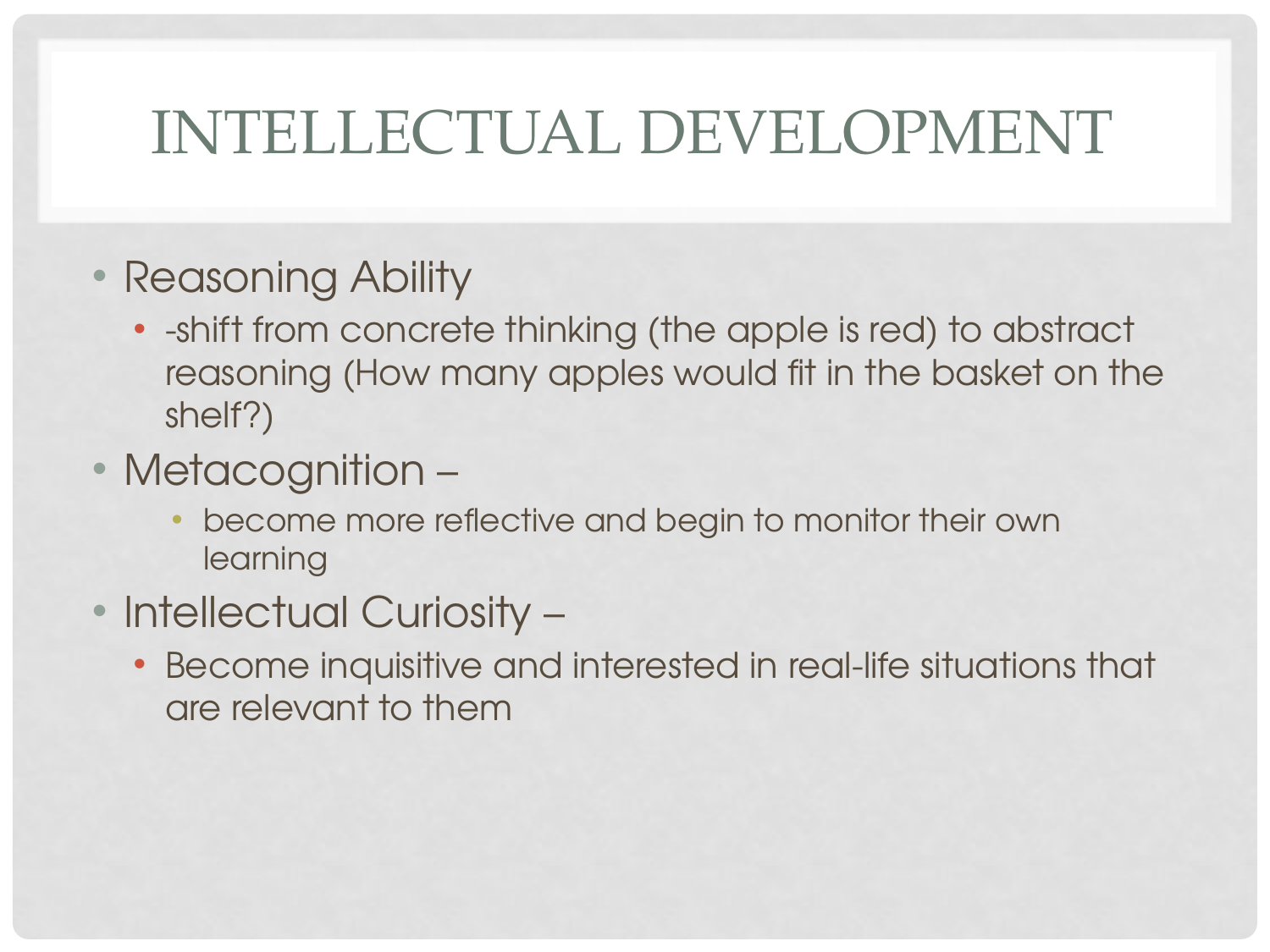

# Intellectual Development
Reasoning Ability
-shift from concrete thinking (the apple is red) to abstract reasoning (How many apples would fit in the basket on the shelf?)
Metacognition –
become more reflective and begin to monitor their own learning
Intellectual Curiosity –
Become inquisitive and interested in real-life situations that are relevant to them